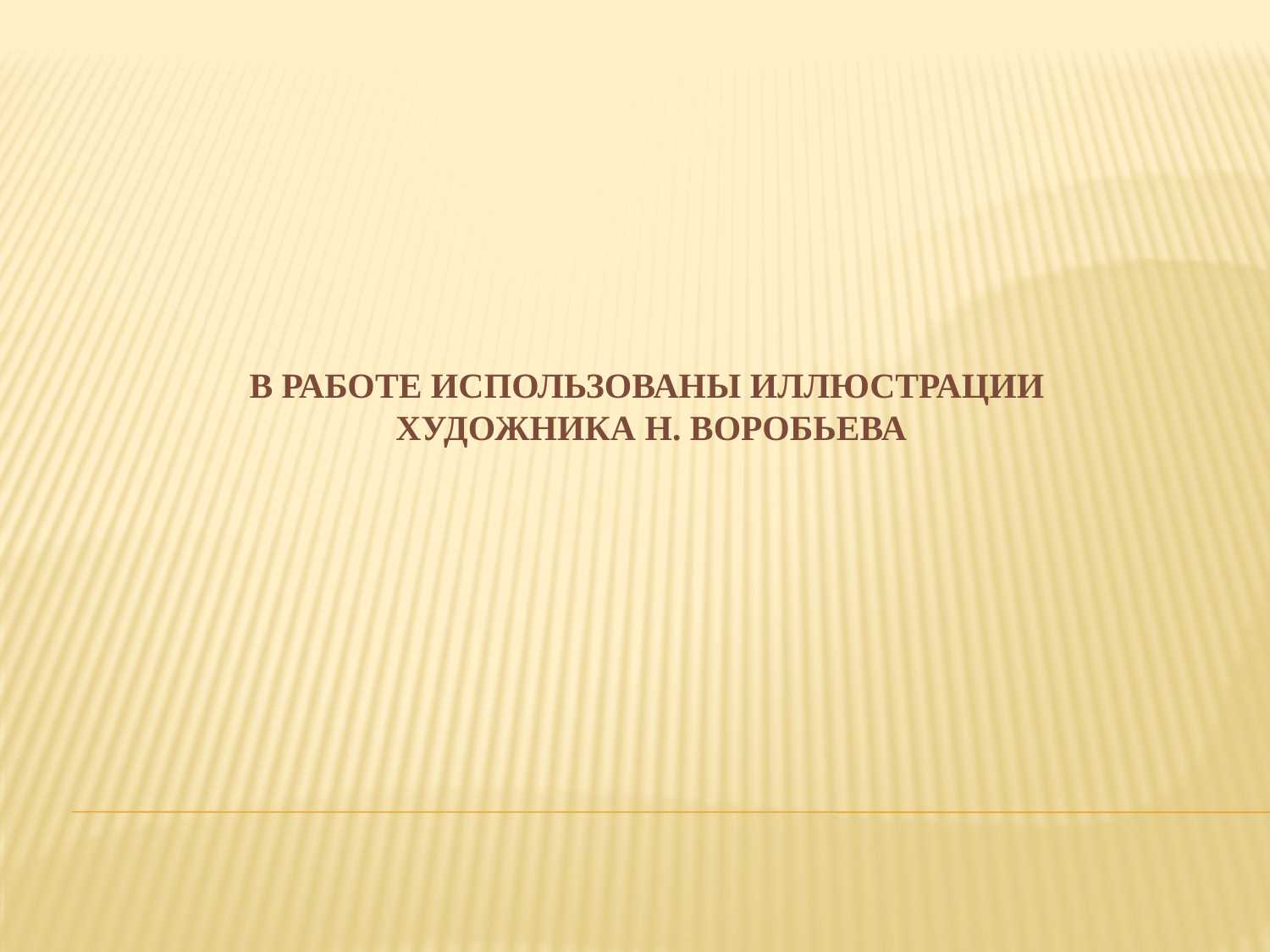

# В работе использованы иллюстрации художника Н. Воробьева